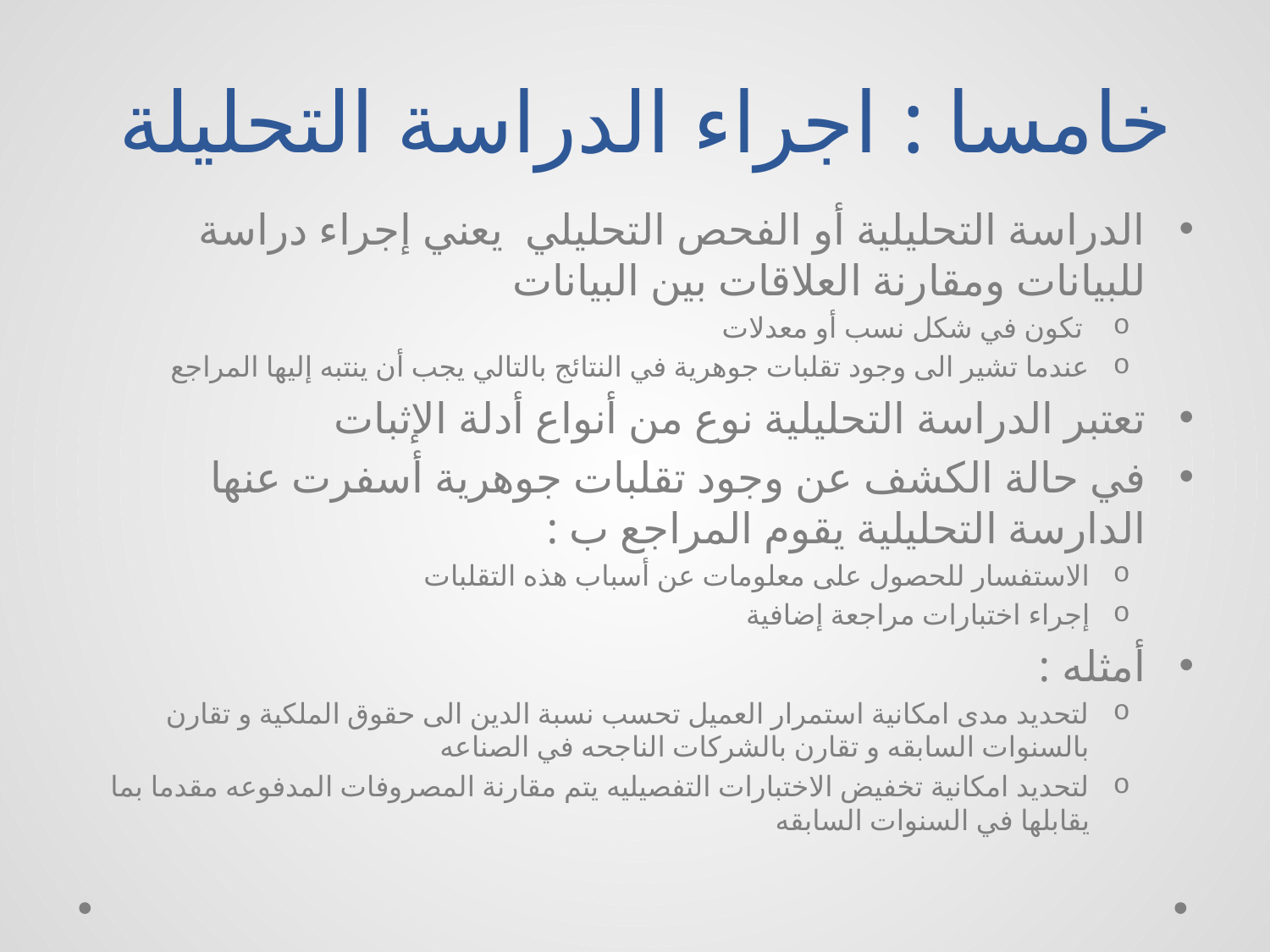

# خامسا : اجراء الدراسة التحليلة
الدراسة التحليلية أو الفحص التحليلي  يعني إجراء دراسة للبيانات ومقارنة العلاقات بين البيانات
 تكون في شكل نسب أو معدلات
عندما تشير الى وجود تقلبات جوهرية في النتائج بالتالي يجب أن ينتبه إليها المراجع
تعتبر الدراسة التحليلية نوع من أنواع أدلة الإثبات
في حالة الكشف عن وجود تقلبات جوهرية أسفرت عنها الدارسة التحليلية يقوم المراجع ب :
الاستفسار للحصول على معلومات عن أسباب هذه التقلبات
إجراء اختبارات مراجعة إضافية
أمثله :
لتحديد مدى امكانية استمرار العميل تحسب نسبة الدين الى حقوق الملكية و تقارن بالسنوات السابقه و تقارن بالشركات الناجحه في الصناعه
لتحديد امكانية تخفيض الاختبارات التفصيليه يتم مقارنة المصروفات المدفوعه مقدما بما يقابلها في السنوات السابقه